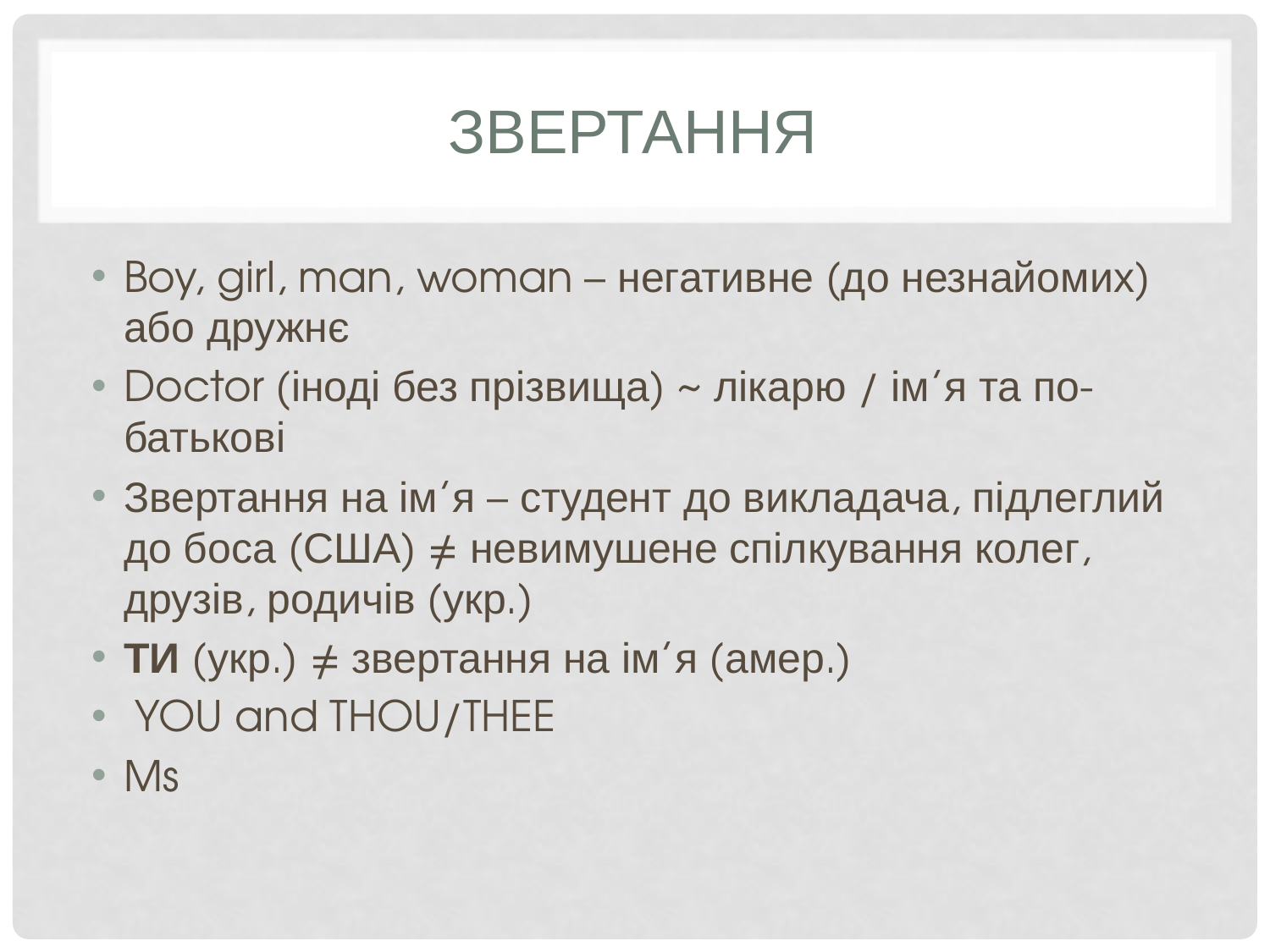

# звертання
Boy, girl, man, woman – негативне (до незнайомих) або дружнє
Doctor (іноді без прізвища) ~ лікарю / ім’я та по-батькові
Звертання на ім’я – студент до викладача, підлеглий до боса (США) ≠ невимушене спілкування колег, друзів, родичів (укр.)
ТИ (укр.) ≠ звертання на ім’я (амер.)
 YOU and THOU/THEE
Ms